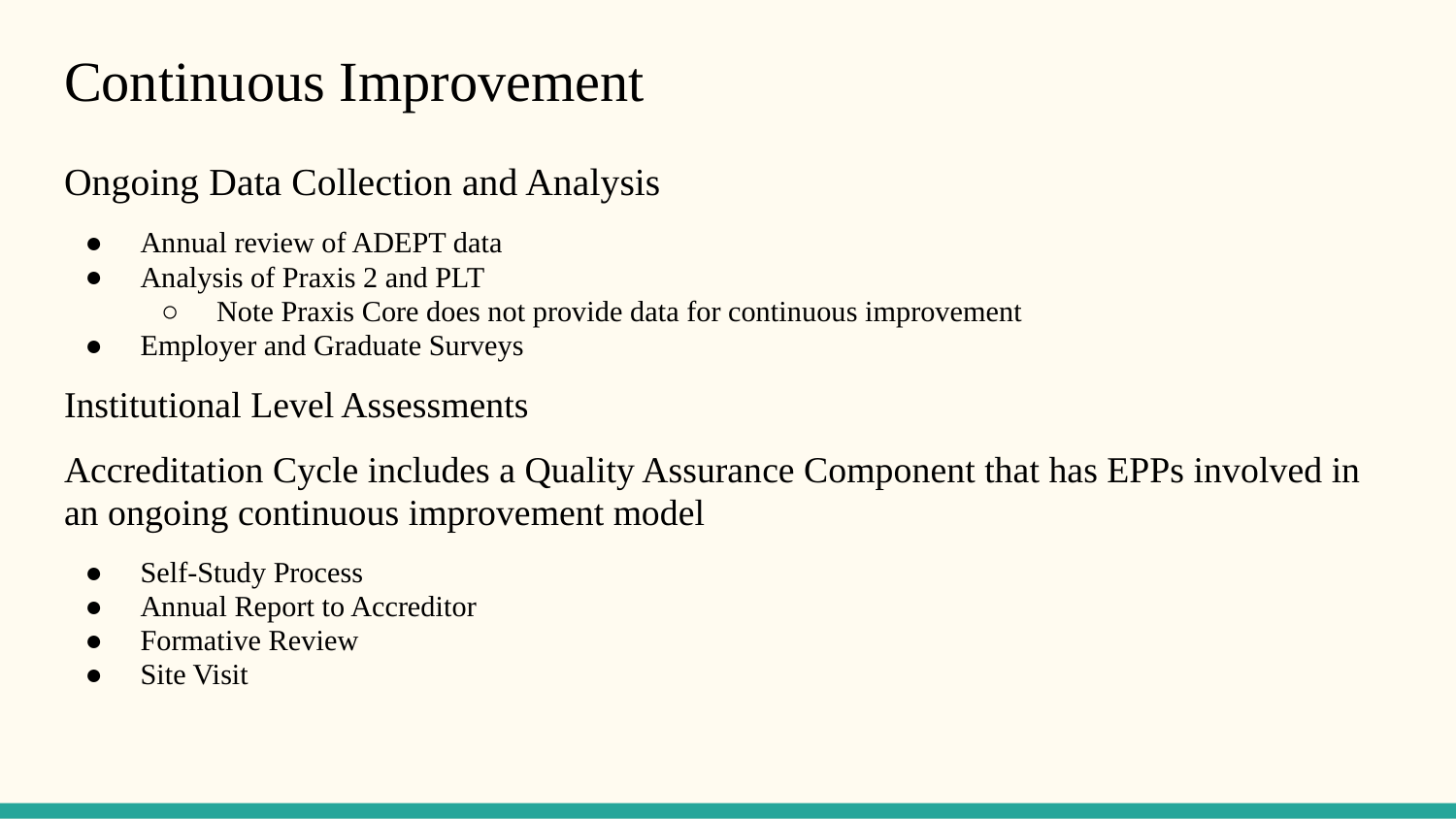

# Continuous Improvement
Ongoing Data Collection and Analysis
Annual review of ADEPT data
Analysis of Praxis 2 and PLT
Note Praxis Core does not provide data for continuous improvement
Employer and Graduate Surveys
Institutional Level Assessments
Accreditation Cycle includes a Quality Assurance Component that has EPPs involved in an ongoing continuous improvement model
Self-Study Process
Annual Report to Accreditor
Formative Review
Site Visit